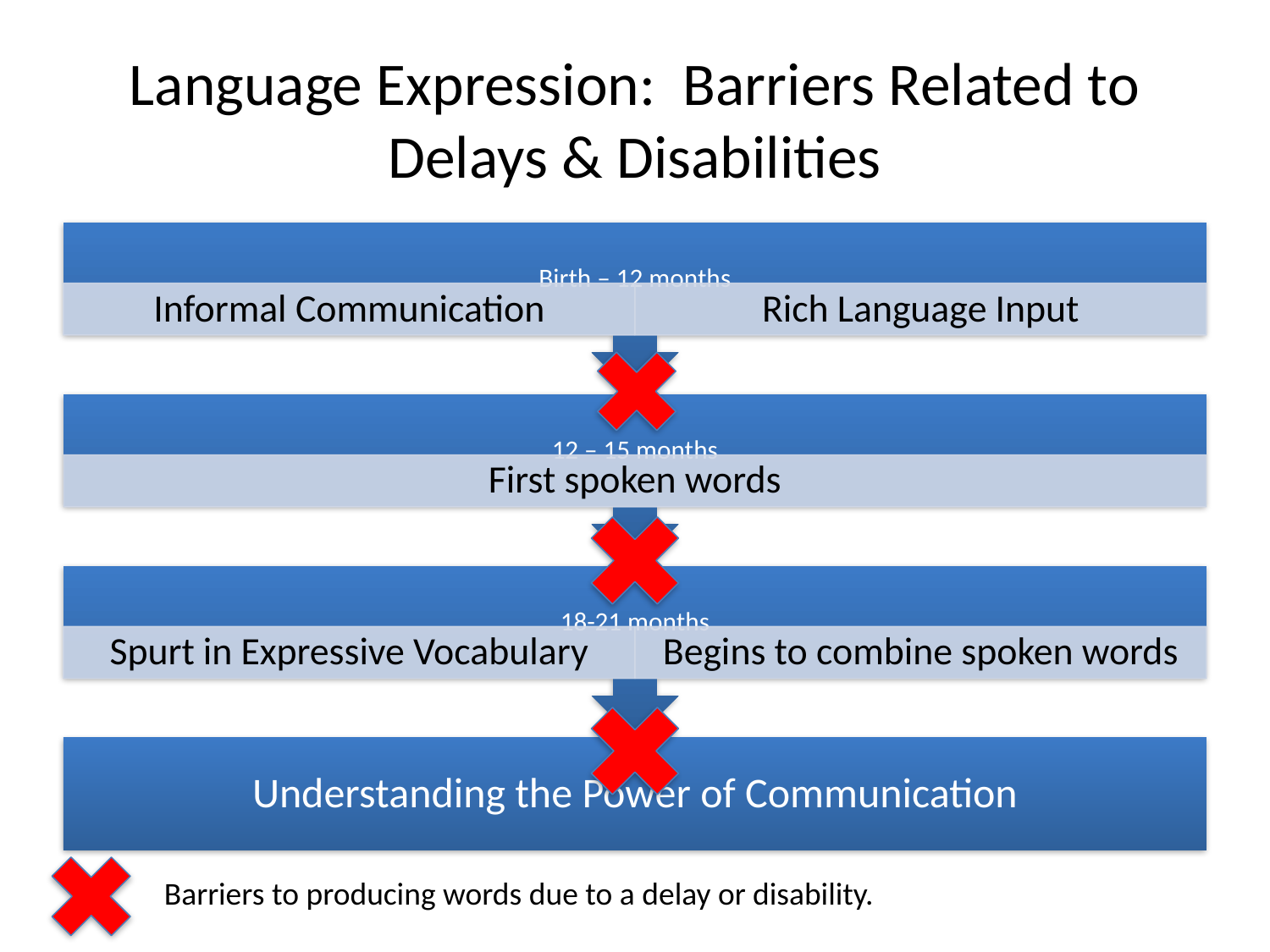

# Language Expression:  Barriers Related to Delays & Disabilities
Understanding the Power of Communication
18-21 months
Spurt in Expressive Vocabulary
Begins to combine spoken words
12 – 15 months
First spoken words
Birth – 12 months
Informal Communication
Rich Language Input

Barriers to producing words due to a delay or disability.